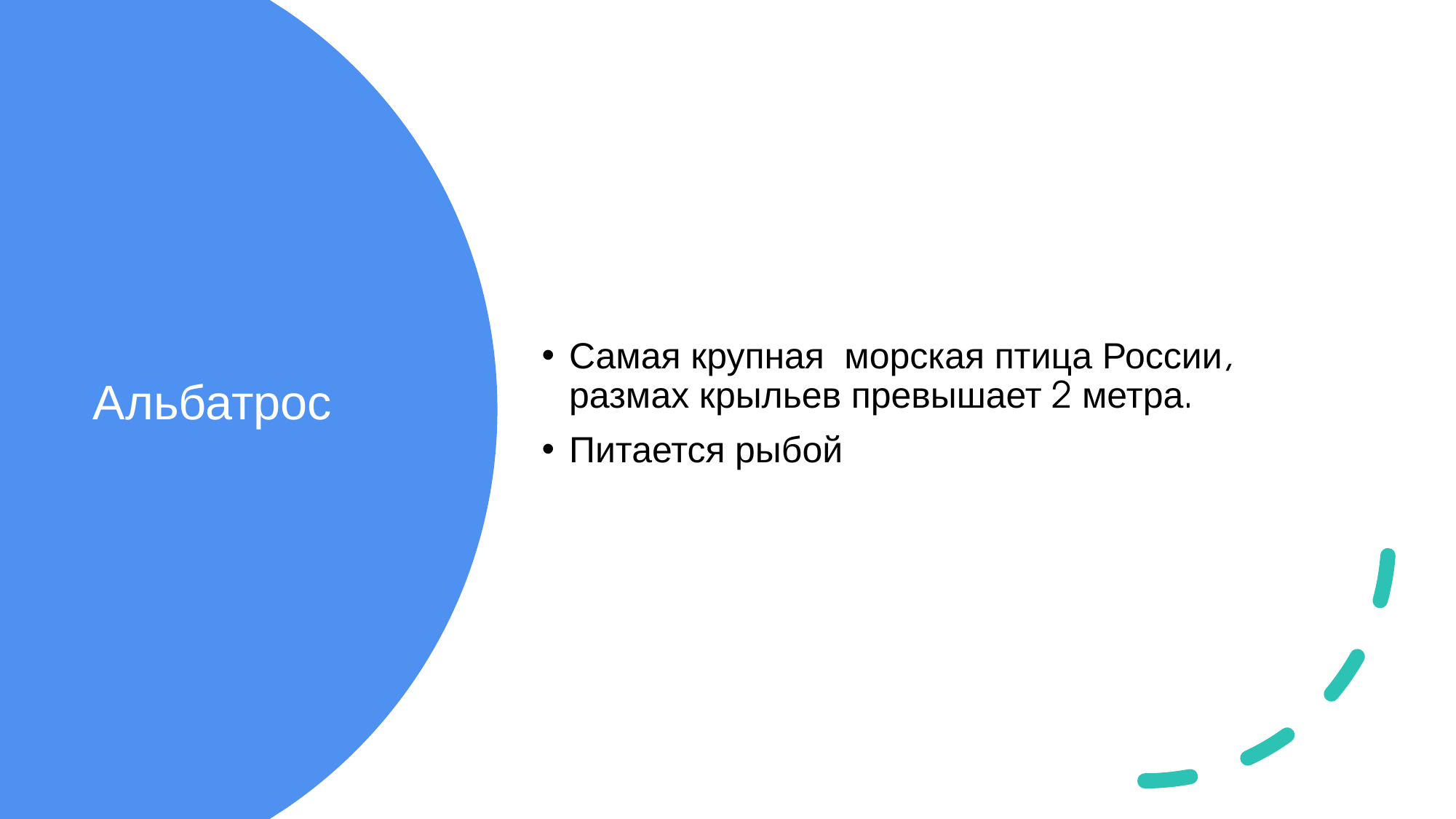

Самая крупная  морская птица России, размах крыльев превышает 2 метра.
Питается рыбой
# Альбатрос